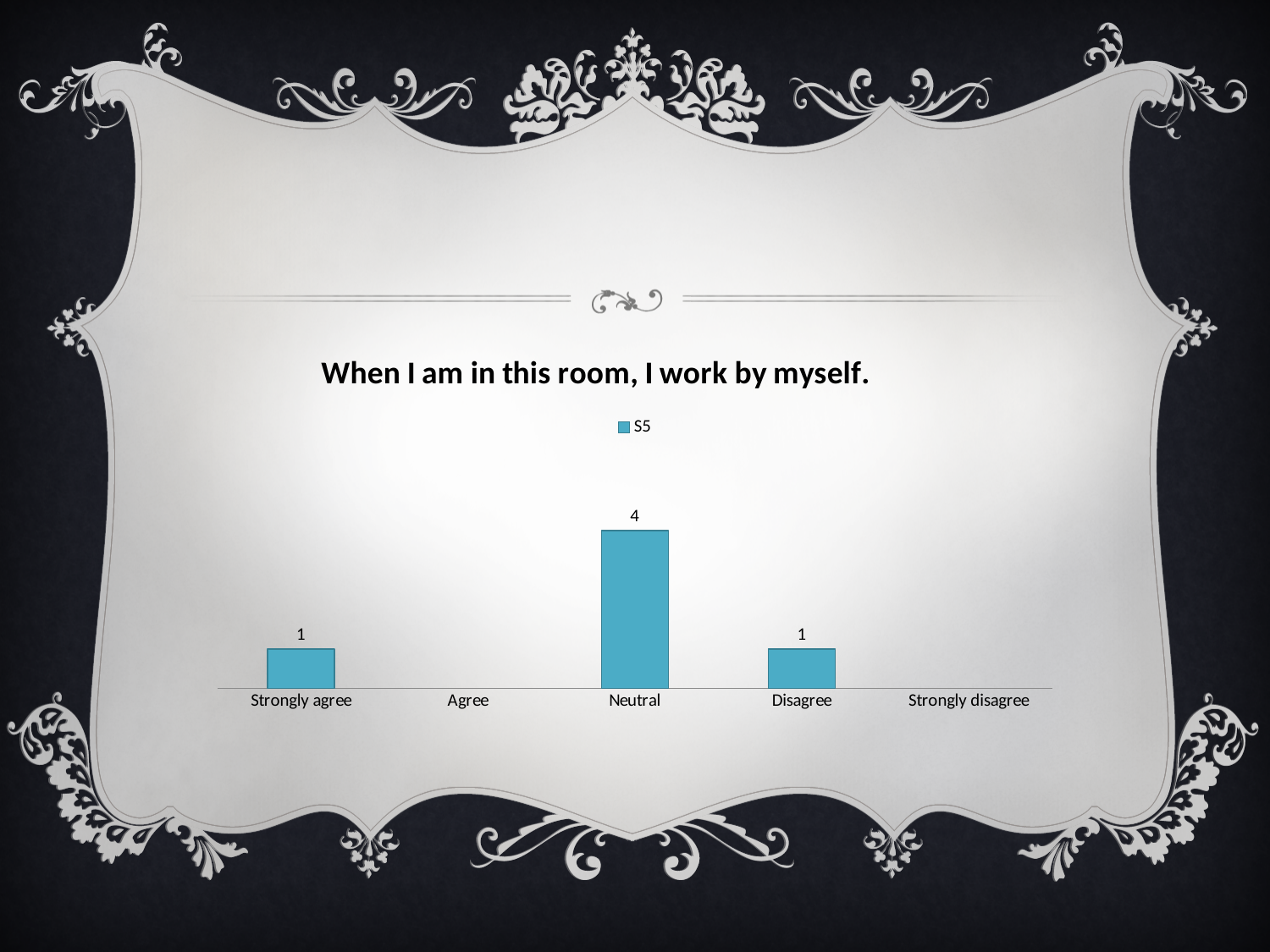

#

### Chart: When I am in this room, I work by myself.

| Category | S5 |
|---|---|
| Strongly agree | 1.0 |
| Agree | None |
| Neutral | 4.0 |
| Disagree | 1.0 |
| Strongly disagree | None |